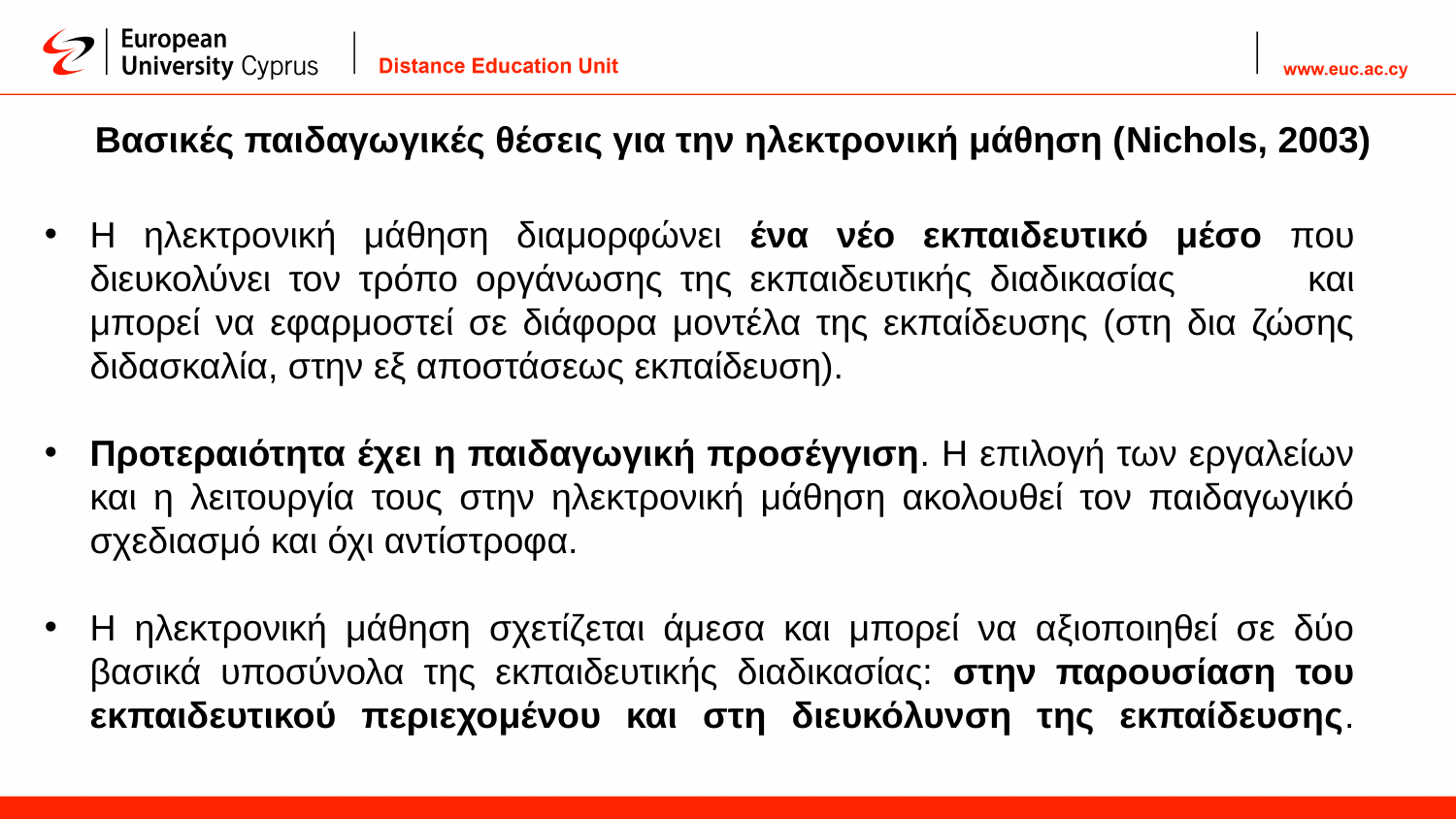

Βασικές παιδαγωγικές θέσεις για την ηλεκτρονική μάθηση (Nichols, 2003)
Η ηλεκτρονική μάθηση διαμορφώνει ένα νέο εκπαιδευτικό μέσο που διευκολύνει τον τρόπο οργάνωσης της εκπαιδευτικής διαδικασίας 	και μπορεί να εφαρμοστεί σε διάφορα μοντέλα της εκπαίδευσης (στη δια ζώσης διδασκαλία, στην εξ αποστάσεως εκπαίδευση).

Προτεραιότητα έχει η παιδαγωγική προσέγγιση. Η επιλογή των εργαλείων και η λειτουργία τους στην ηλεκτρονική μάθηση ακολουθεί τον παιδαγωγικό σχεδιασμό και όχι αντίστροφα.

Η ηλεκτρονική μάθηση σχετίζεται άμεσα και μπορεί να αξιοποιηθεί σε δύο βασικά υποσύνολα της εκπαιδευτικής διαδικασίας: στην παρουσίαση του εκπαιδευτικού περιεχομένου και στη διευκόλυνση της εκπαίδευσης.